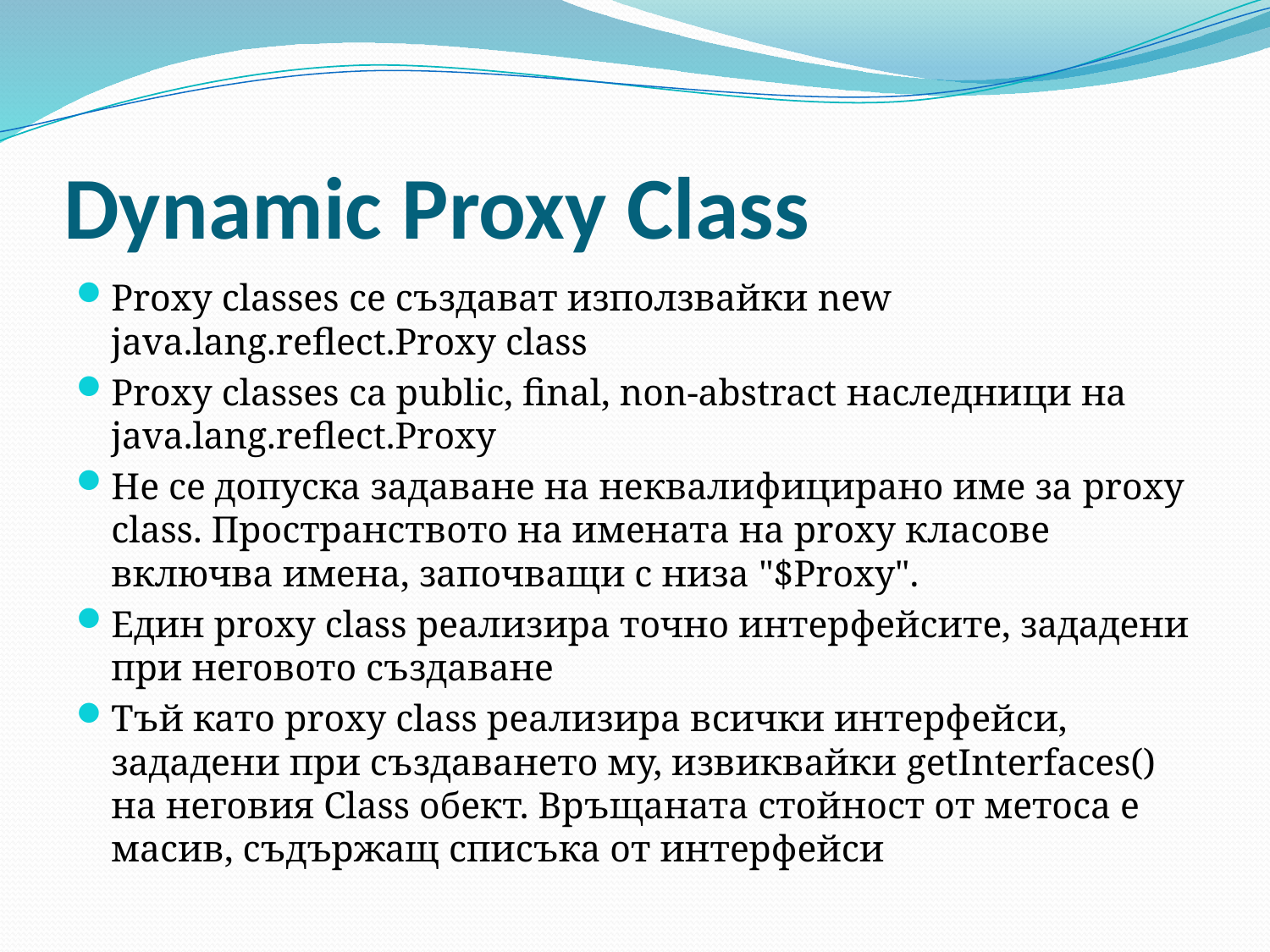

# Dynamic Proxy Class
Proxy classes се създават използвайки new java.lang.reflect.Proxy class
Proxy classes са public, final, non-abstract наследници на java.lang.reflect.Proxy
Не се допуска задаване на неквалифицирано име за proxy class. Пространството на имената на proxy класове включва имена, започващи с низа "$Proxy".
Един proxy class реализира точно интерфейсите, зададени при неговото създаване
Тъй като proxy class реализира всички интерфейси, зададени при създаването му, извиквайки getInterfaces() на неговия Class обект. Връщаната стойност от метоса е масив, съдържащ списъка от интерфейси